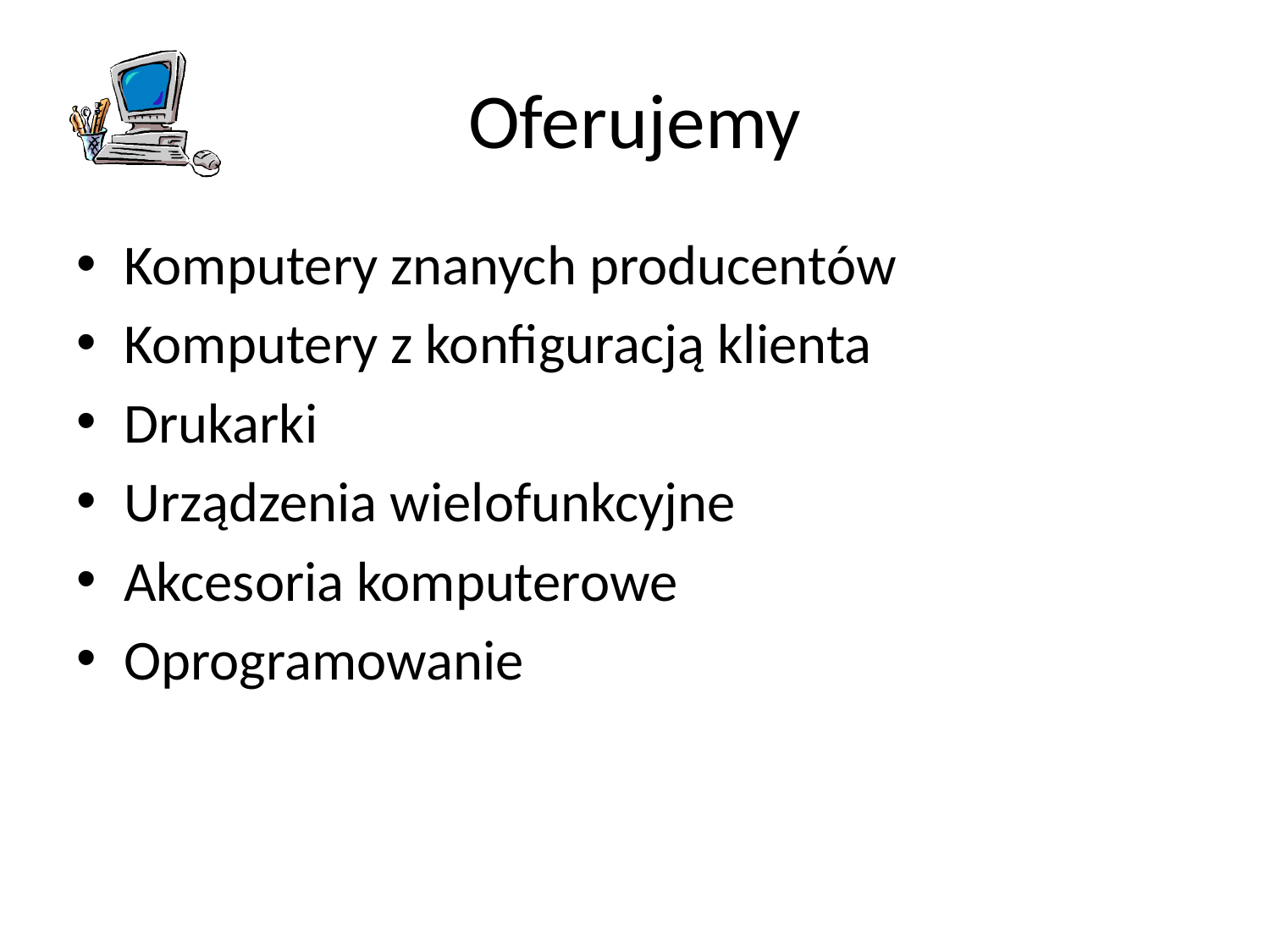

# Oferujemy
Komputery znanych producentów
Komputery z konfiguracją klienta
Drukarki
Urządzenia wielofunkcyjne
Akcesoria komputerowe
Oprogramowanie